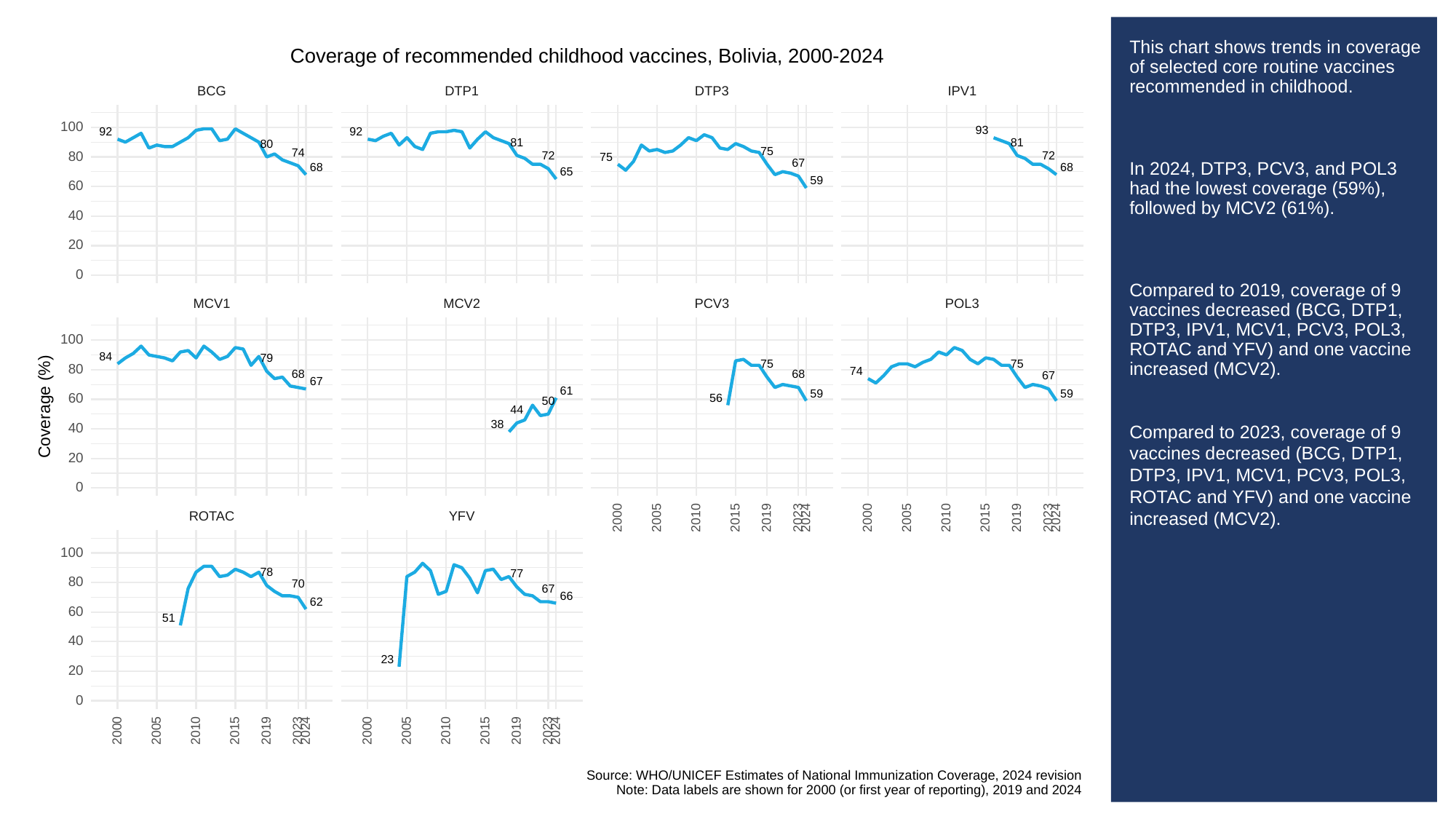

# This chart shows trends in coverage of selected core routine vaccines recommended in childhood.

In 2024, DTP3, PCV3, and POL3 had the lowest coverage (59%), followed by MCV2 (61%).

Compared to 2019, coverage of 9 vaccines decreased (BCG, DTP1, DTP3, IPV1, MCV1, PCV3, POL3, ROTAC and YFV) and one vaccine increased (MCV2).

Compared to 2023, coverage of 9 vaccines decreased (BCG, DTP1, DTP3, IPV1, MCV1, PCV3, POL3, ROTAC and YFV) and one vaccine increased (MCV2).

Coverage of recommended childhood vaccines, Bolivia, 2000-2024
BCG
DTP3
DTP1
IPV1

100
93

92
92

81
81
80

75
74
80
72
72
75

67
68
68
65

59
60

40

20

0

POL3
PCV3
MCV1
MCV2

100

84
79

75
75
80
74

68
68
67
67

61
59
59
56
60
50

Coverage (%)

44

38
40

20

0

ROTAC
YFV
2023
2023
2000
2005
2010
2015
2019
2024
2000
2005
2010
2015
2019
2024

100

78
77
80
70

67
66

62
60

51

40

23

20

0

2023
2023
2000
2005
2010
2015
2019
2024
2000
2005
2010
2015
2019
2024
Source: WHO/UNICEF Estimates of National Immunization Coverage, 2024 revision
Note: Data labels are shown for 2000 (or first year of reporting), 2019 and 2024